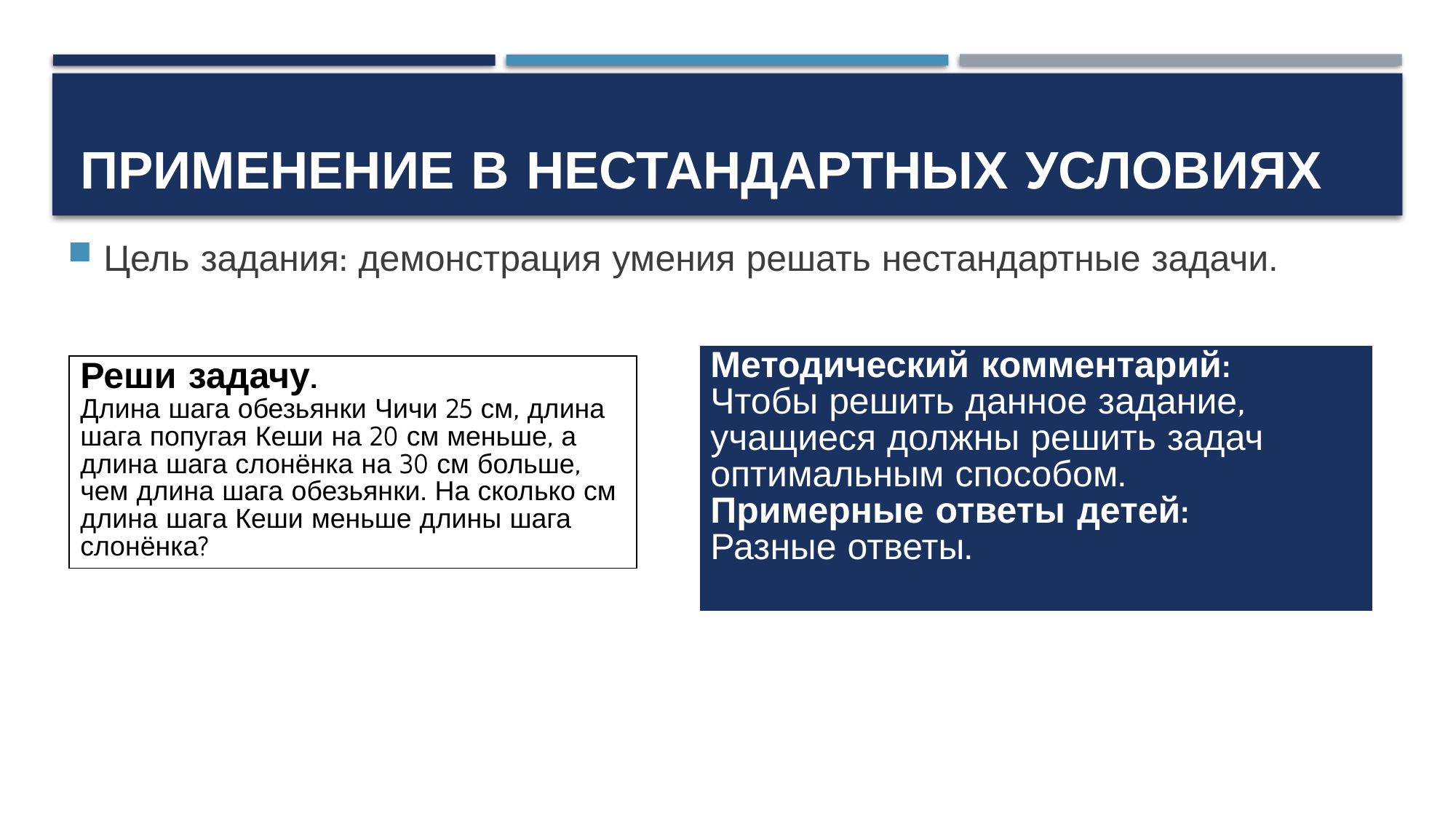

# Применение в нестандартных условиях
Цель задания: демонстрация умения решать нестандартные задачи.
| Методический комментарий: Чтобы решить данное задание, учащиеся должны решить задач оптимальным способом. Примерные ответы детей: Разные ответы. |
| --- |
| Реши задачу. Длина шага обезьянки Чичи 25 см, длина шага попугая Кеши на 20 см меньше, а длина шага слонёнка на 30 см больше, чем длина шага обезьянки. На сколько см длина шага Кеши меньше длины шага слонёнка? |
| --- |